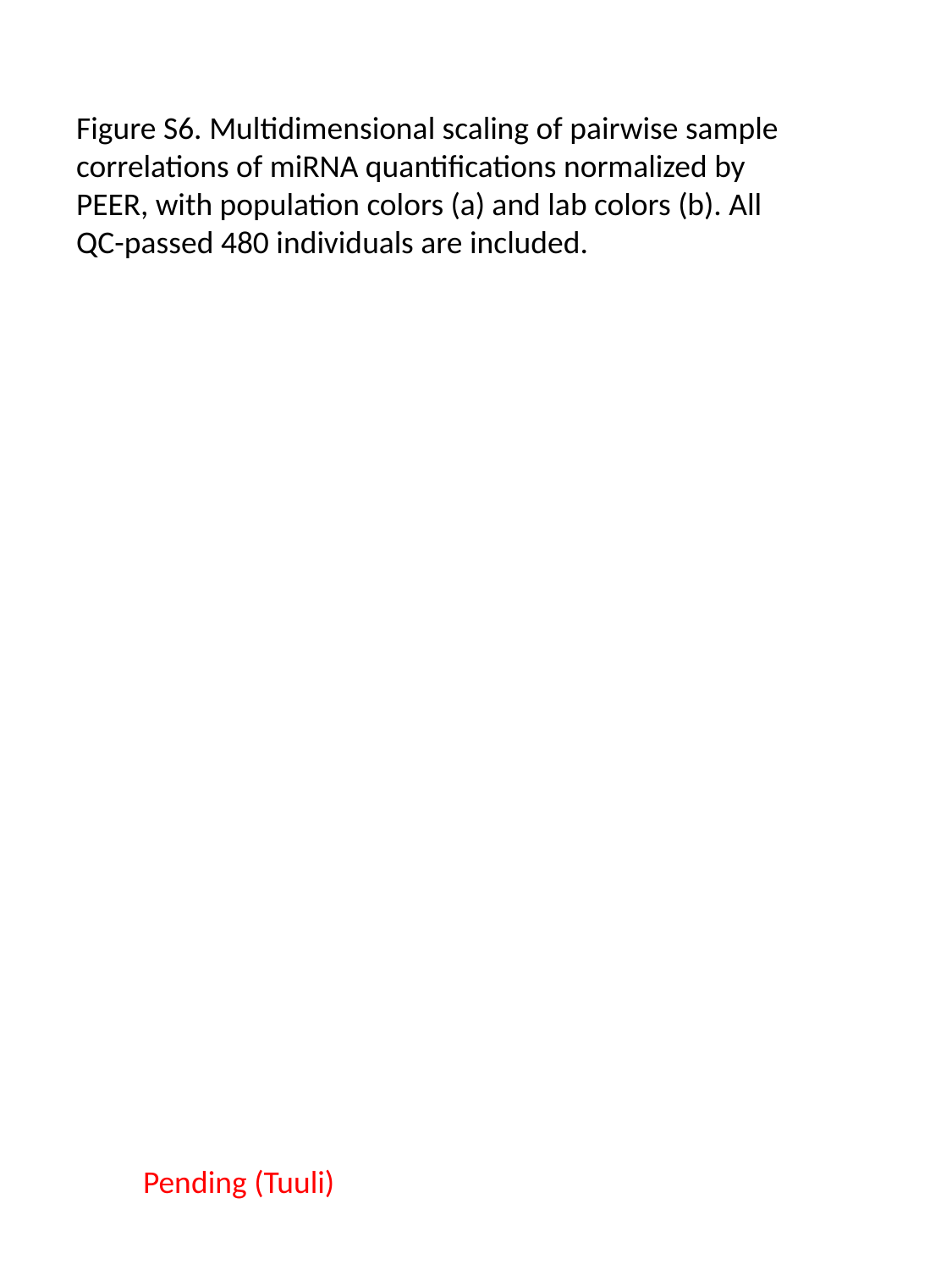

Figure S6. Multidimensional scaling of pairwise sample correlations of miRNA quantifications normalized by PEER, with population colors (a) and lab colors (b). All QC-passed 480 individuals are included.
Pending (Tuuli)